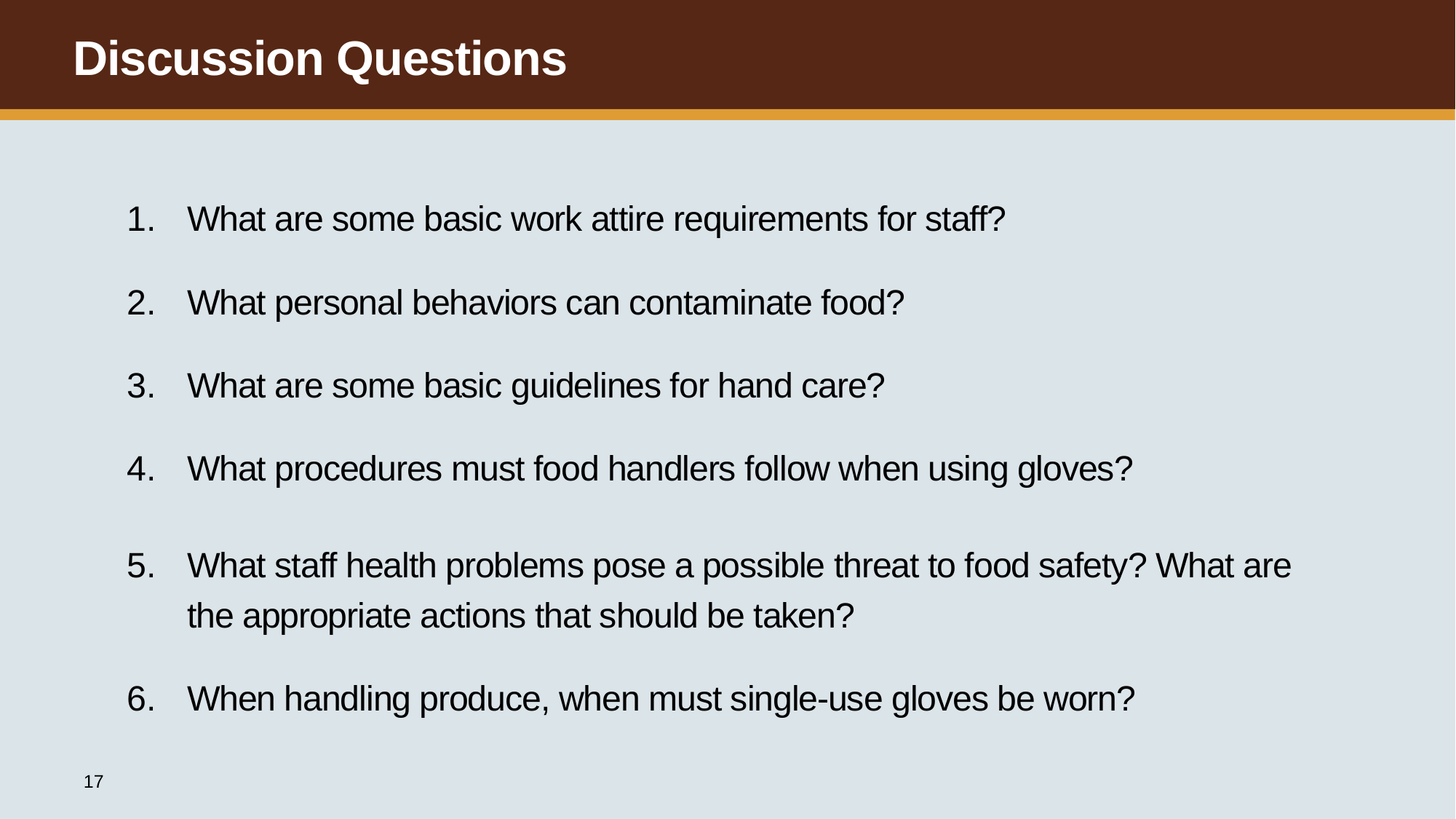

Discussion Questions
What are some basic work attire requirements for staff?
What personal behaviors can contaminate food?
What are some basic guidelines for hand care?
What procedures must food handlers follow when using gloves?
What staff health problems pose a possible threat to food safety? What are the appropriate actions that should be taken?
When handling produce, when must single-use gloves be worn?
17